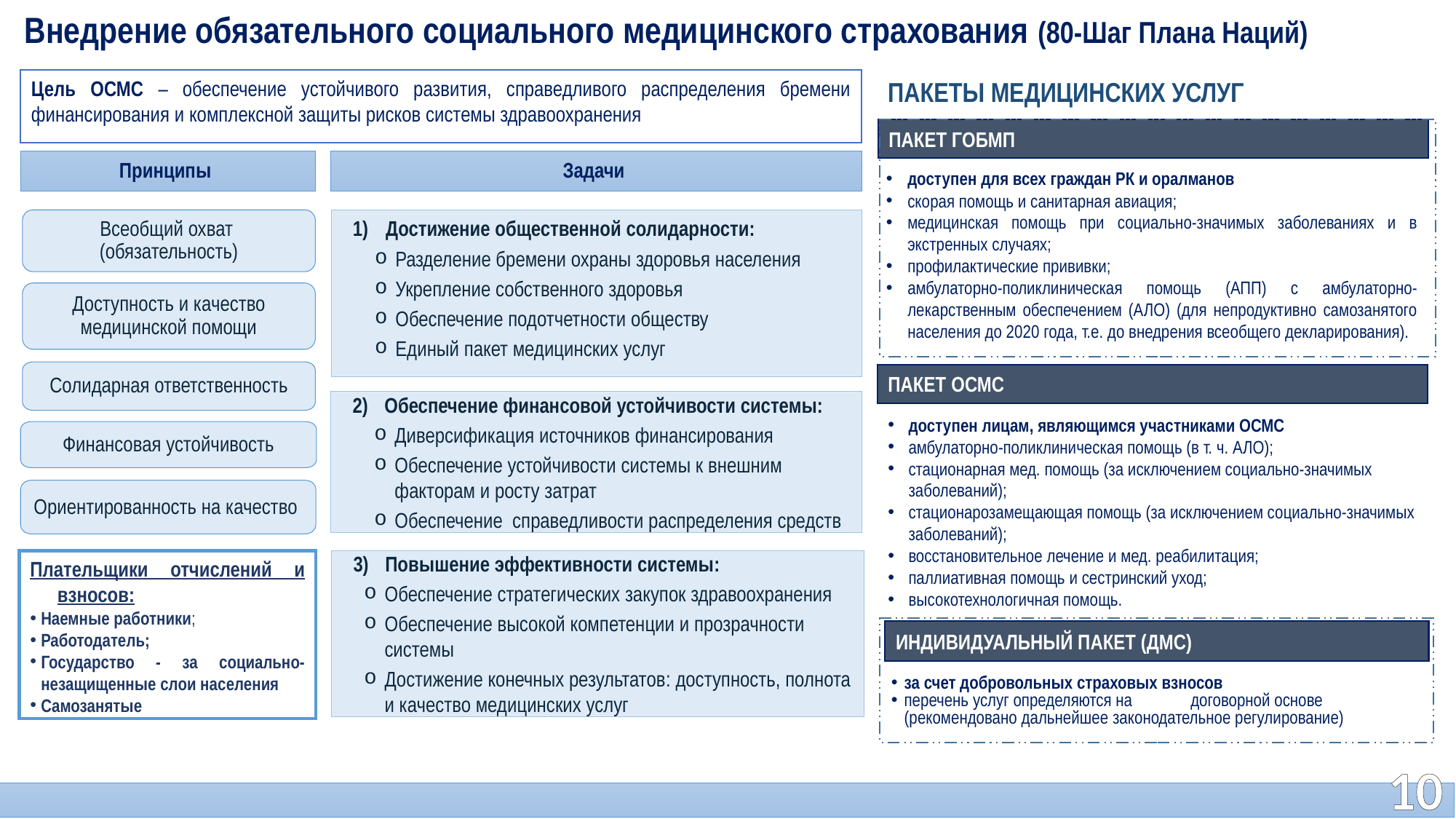

Внедрение обязательного социального медицинского страхования (80-Шаг Плана Наций)
ПАКЕТЫ МЕДИЦИНСКИХ УСЛУГ
Цель ОСМС – обеспечение устойчивого развития, справедливого распределения бремени финансирования и комплексной защиты рисков системы здравоохранения

ПАКЕТ ГОБМП
Принципы
Задачи
доступен для всех граждан РК и оралманов
скорая помощь и санитарная авиация;
медицинская помощь при социально-значимых заболеваниях и в экстренных случаях;
профилактические прививки;
амбулаторно-поликлиническая помощь (АПП) с амбулаторно-лекарственным обеспечением (АЛО) (для непродуктивно самозанятого населения до 2020 года, т.е. до внедрения всеобщего декларирования).
Всеобщий охват  (обязательность)
Достижение общественной солидарности:
Разделение бремени охраны здоровья населения
Укрепление собственного здоровья
Обеспечение подотчетности обществу
Единый пакет медицинских услуг
Доступность и качество медицинской помощи
Солидарная ответственность
ПАКЕТ ОСМС
Обеспечение финансовой устойчивости системы:
Диверсификация источников финансирования
Обеспечение устойчивости системы к внешним факторам и росту затрат
Обеспечение  справедливости распределения средств
доступен лицам, являющимся участниками ОСМС
амбулаторно-поликлиническая помощь (в т. ч. АЛО);
стационарная мед. помощь (за исключением социально-значимых заболеваний);
стационарозамещающая помощь (за исключением социально-значимых заболеваний);
восстановительное лечение и мед. реабилитация;
паллиативная помощь и сестринский уход;
высокотехнологичная помощь.
Финансовая устойчивость
Ориентированность на качество
Плательщики отчислений и взносов:
Наемные работники;
Работодатель;
Государство - за социально-незащищенные слои населения
Самозанятые

Повышение эффективности системы:
Обеспечение стратегических закупок здравоохранения
Обеспечение высокой компетенции и прозрачности системы
Достижение конечных результатов: доступность, полнота и качество медицинских услуг

ИНДИВИДУАЛЬНЫЙ ПАКЕТ (ДМС)
за счет добровольных страховых взносов
перечень услуг определяются на              договорной основе (рекомендовано дальнейшее законодательное регулирование)
10